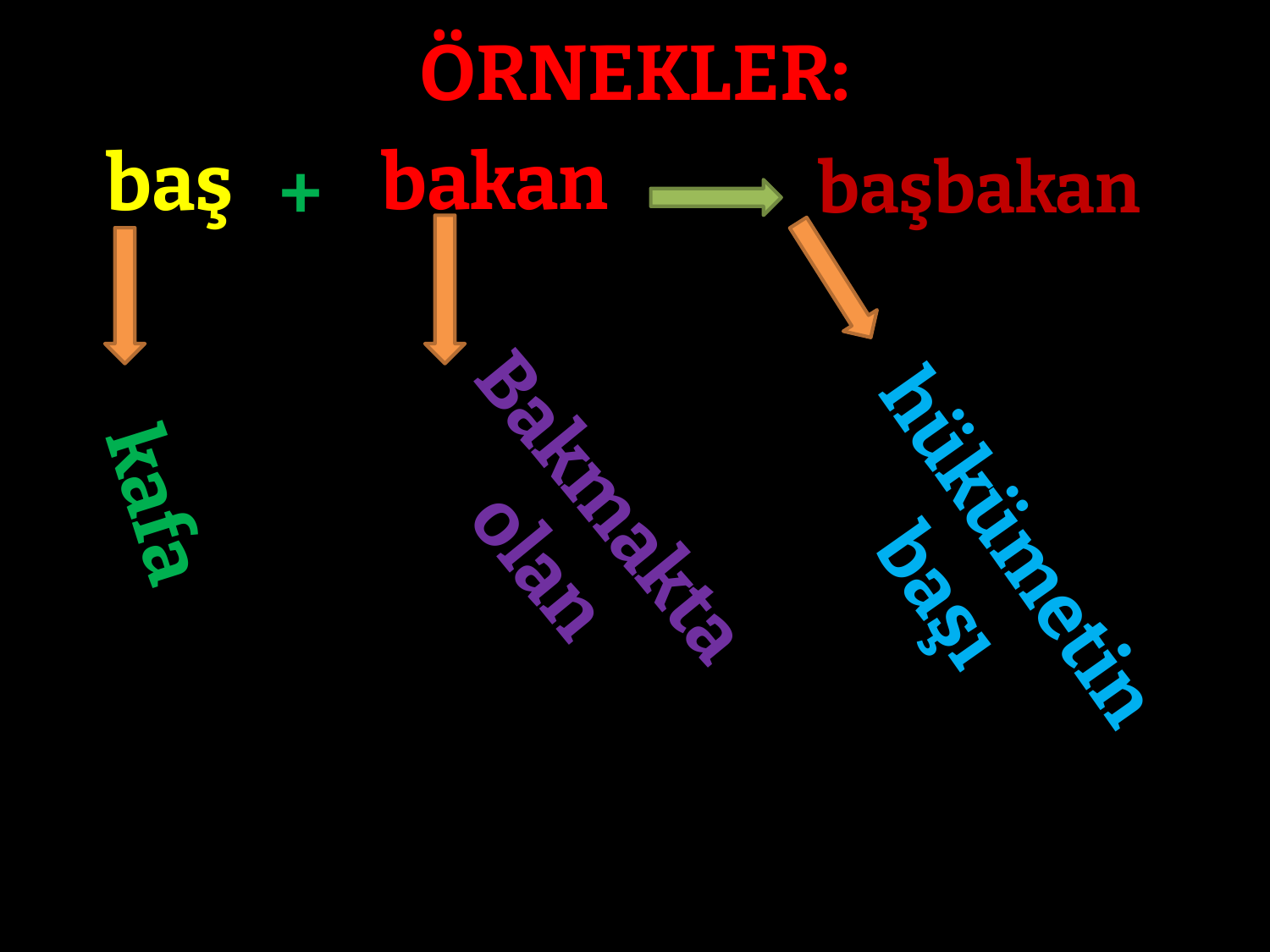

ÖRNEKLER:
bakan
baş
+
başbakan

#
Bakmakta olan
kafa
 hükümetin başı